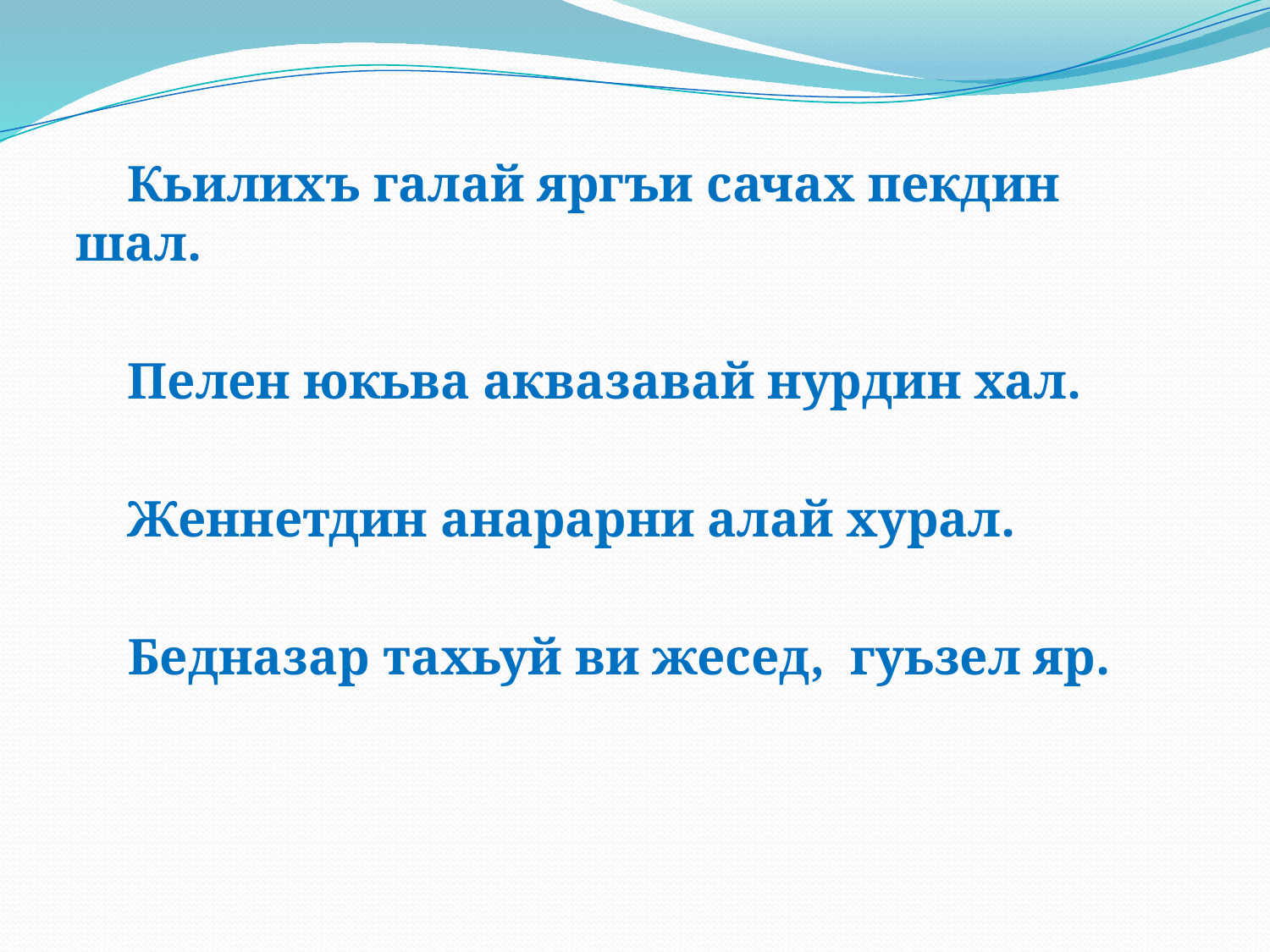

Кьилихъ галай яргъи сачах пекдин шал.

    Пелен юкьва аквазавай нурдин хал.

    Женнетдин анарарни алай хурал.

    Бедназар тахьуй ви жесед,  гуьзел яр.